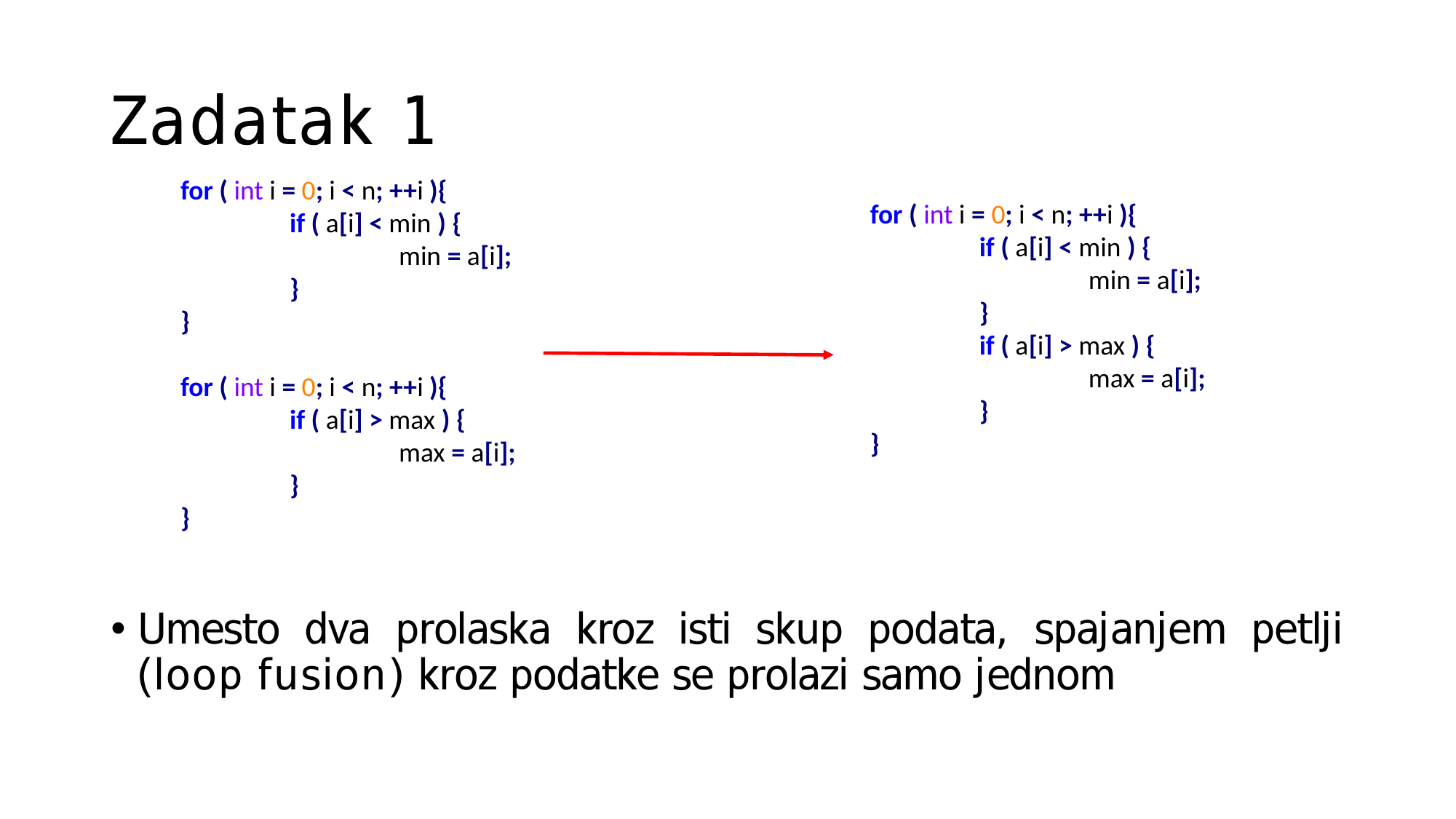

# Zadatak 1
for ( int i = 0; i < n; ++i ){
	if ( a[i] < min ) {
		min = a[i];
	}
}

for ( int i = 0; i < n; ++i ){
	if ( a[i] > max ) {
		max = a[i];
	}
}
for ( int i = 0; i < n; ++i ){
	if ( a[i] < min ) {
		min = a[i];
	}
	if ( a[i] > max ) {
		max = a[i];
	}
}
Umesto dva prolaska kroz isti skup podata, spajanjem petlji (loop fusion) kroz podatke se prolazi samo jednom